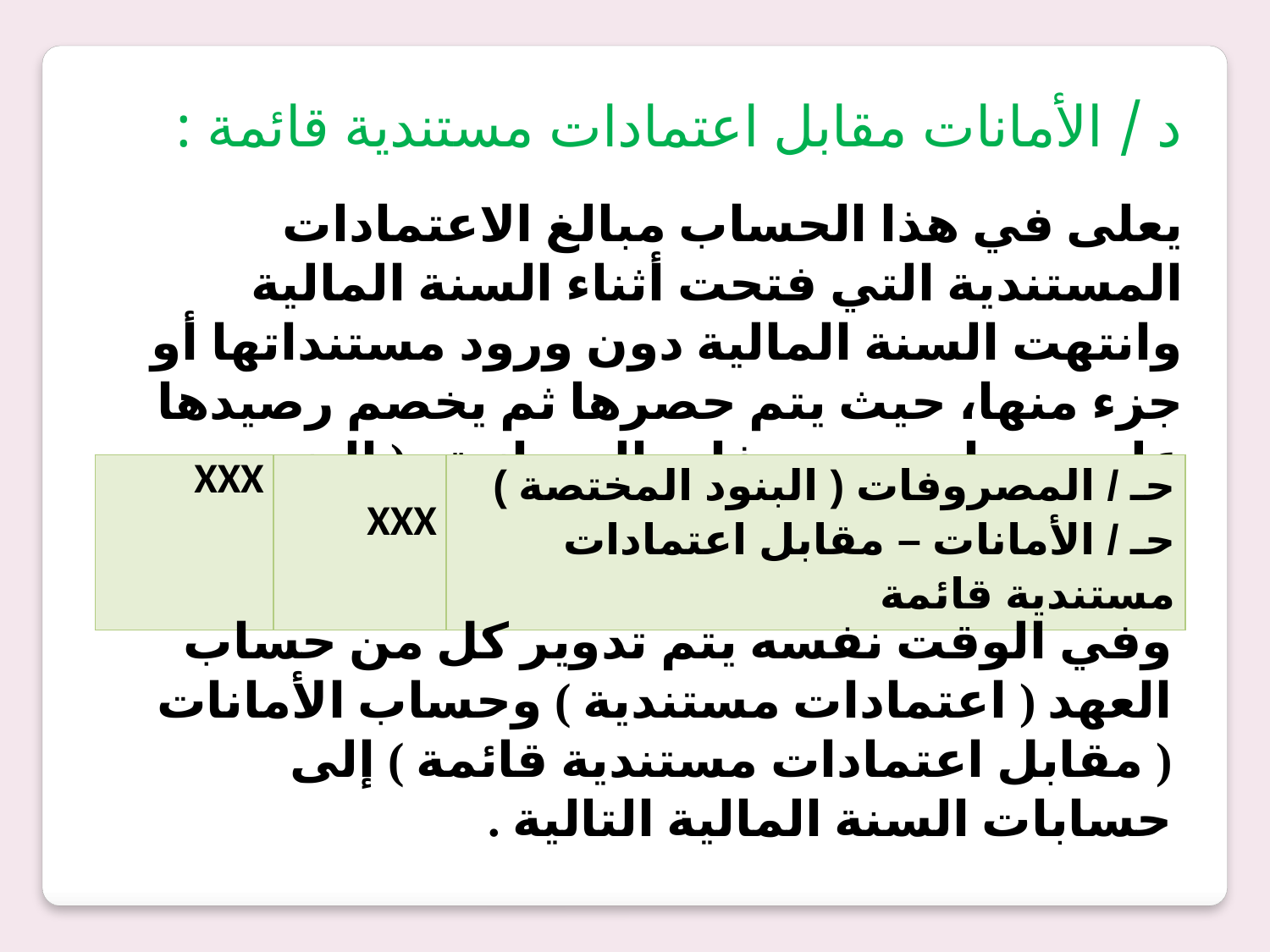

د / الأمانات مقابل اعتمادات مستندية قائمة :

يعلى في هذا الحساب مبالغ الاعتمادات المستندية التي فتحت أثناء السنة المالية وانتهت السنة المالية دون ورود مستنداتها أو جزء منها، حيث يتم حصرها ثم يخصم رصيدها على حساب مصروفات الميزانية   ( البنود المختصة ) وذلك بموجب إذن تسوية يكون القيد من واقعه :

| XXX | XXX | حـ / المصروفات ( البنود المختصة ) حـ / الأمانات – مقابل اعتمادات مستندية قائمة |
| --- | --- | --- |
وفي الوقت نفسه يتم تدوير كل من حساب العهد ( اعتمادات مستندية ) وحساب الأمانات ( مقابل اعتمادات مستندية قائمة ) إلى حسابات السنة المالية التالية .